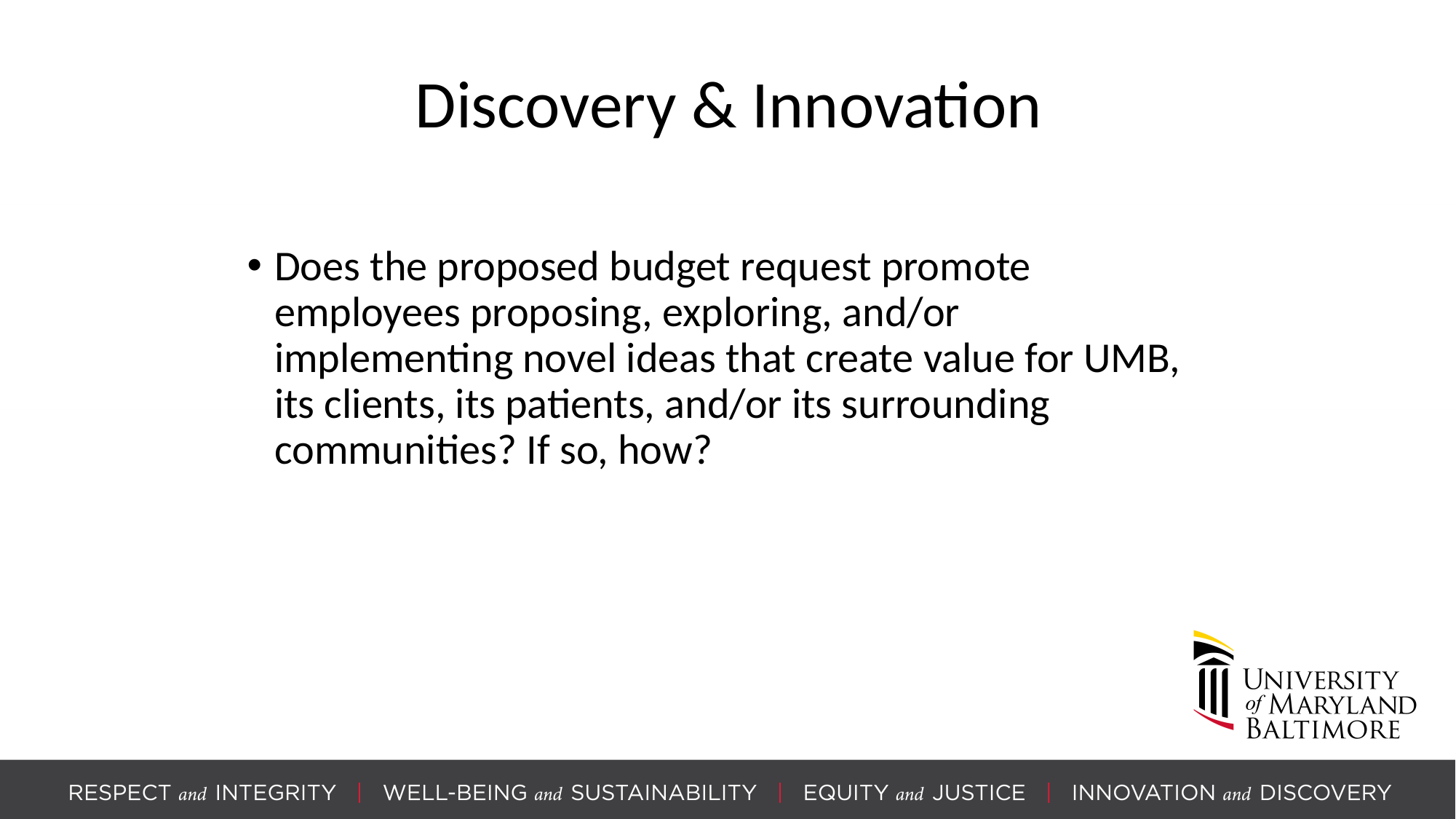

Discovery & Innovation
Does the proposed budget request promote employees proposing, exploring, and/or implementing novel ideas that create value for UMB, its clients, its patients, and/or its surrounding communities? If so, how?